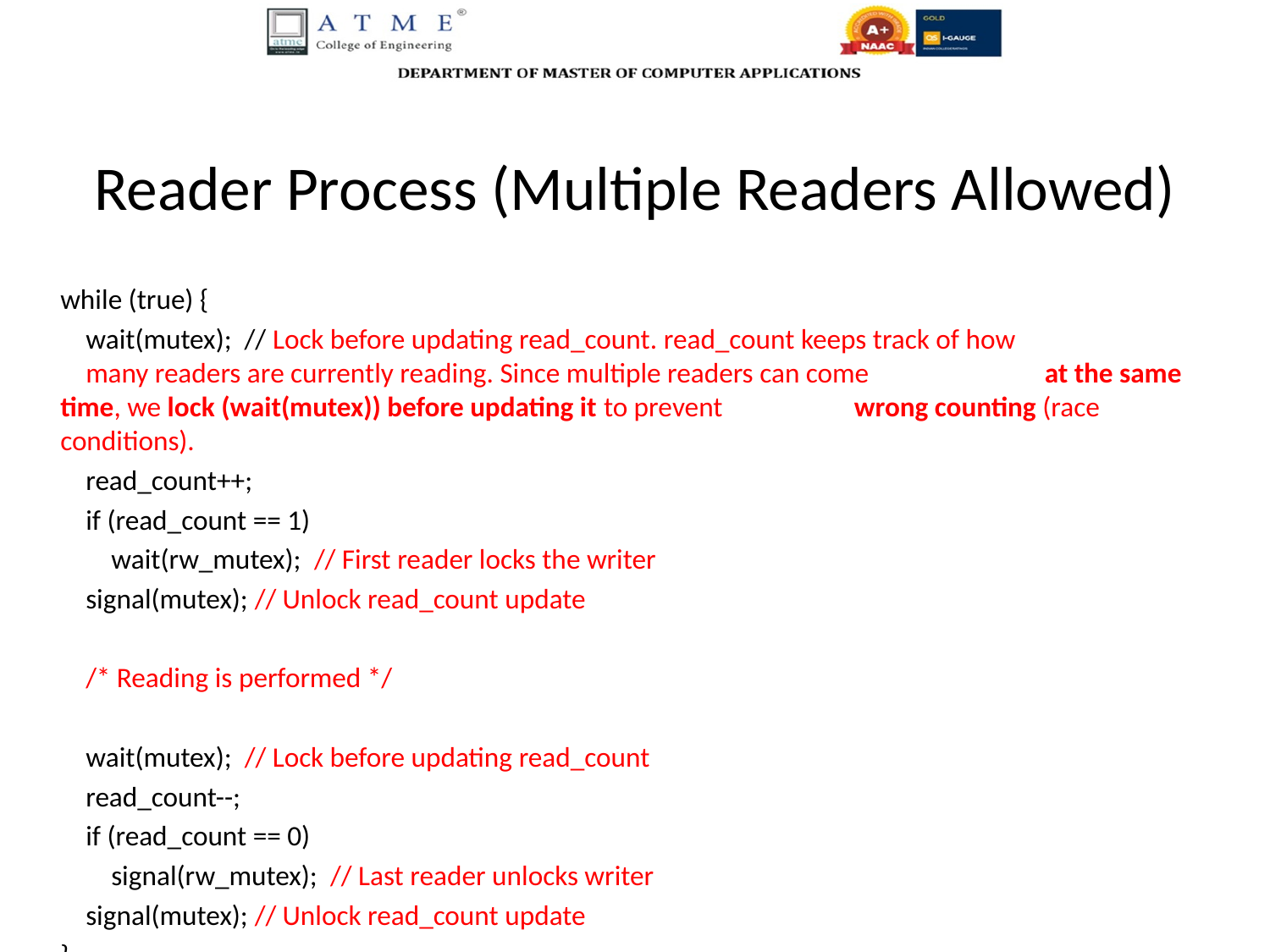

# Reader Process (Multiple Readers Allowed)
while (true) {
    wait(mutex);  // Lock before updating read_count. read_count keeps track of how 		               many readers are currently reading. Since multiple readers can come        	               at the same time, we lock (wait(mutex)) before updating it to prevent 	               wrong counting (race conditions).
    read_count++;
    if (read_count == 1)
        wait(rw_mutex);  // First reader locks the writer
    signal(mutex); // Unlock read_count update

    /* Reading is performed */

    wait(mutex);  // Lock before updating read_count
    read_count--;
    if (read_count == 0)
        signal(rw_mutex);  // Last reader unlocks writer
    signal(mutex); // Unlock read_count update
}